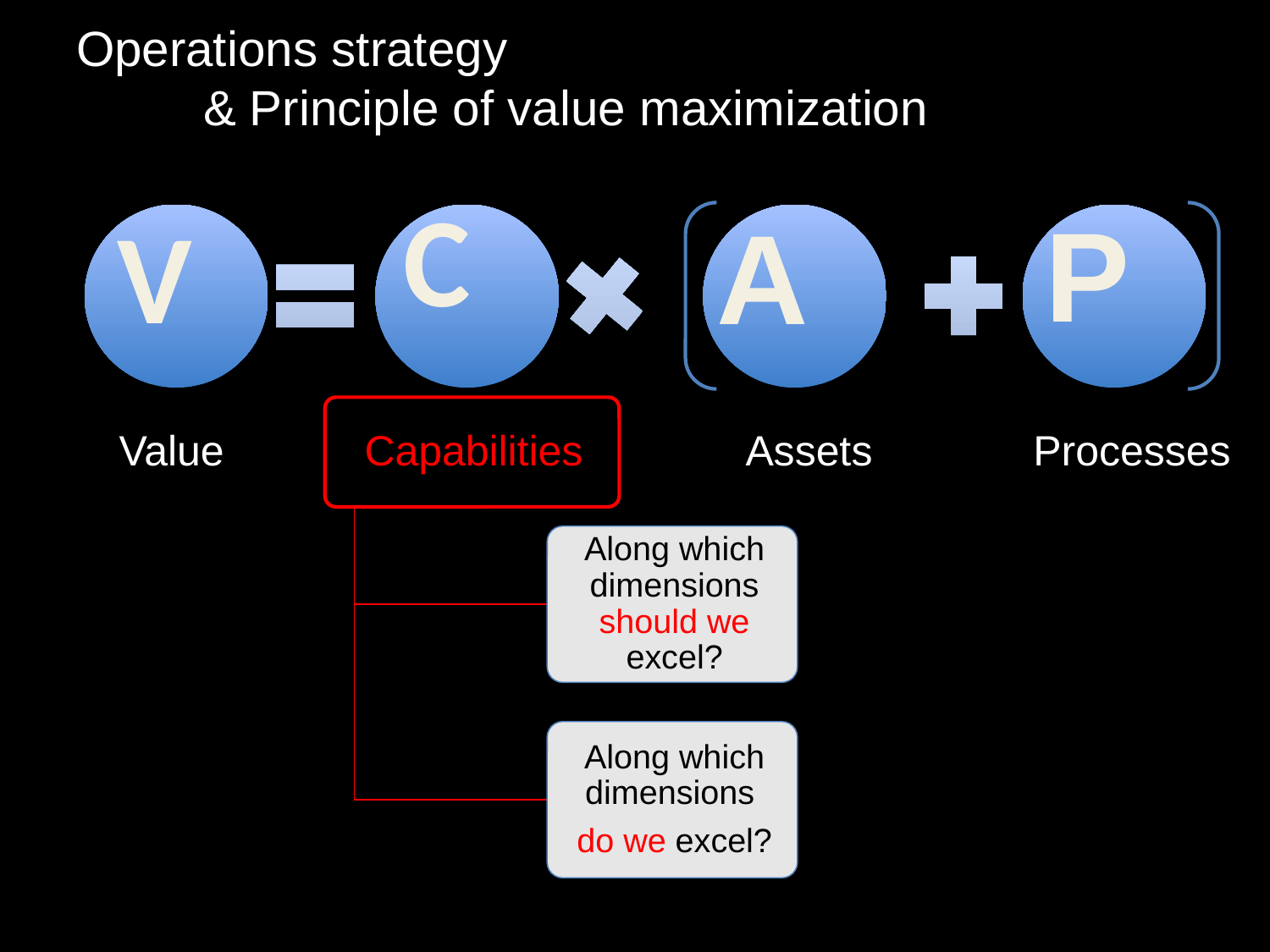

# Operations strategy & Principle of value maximization

A
C
P

V
Capabilities
Along which dimensions should we excel?
Along which dimensions
do we excel?
Value
Assets
Processes